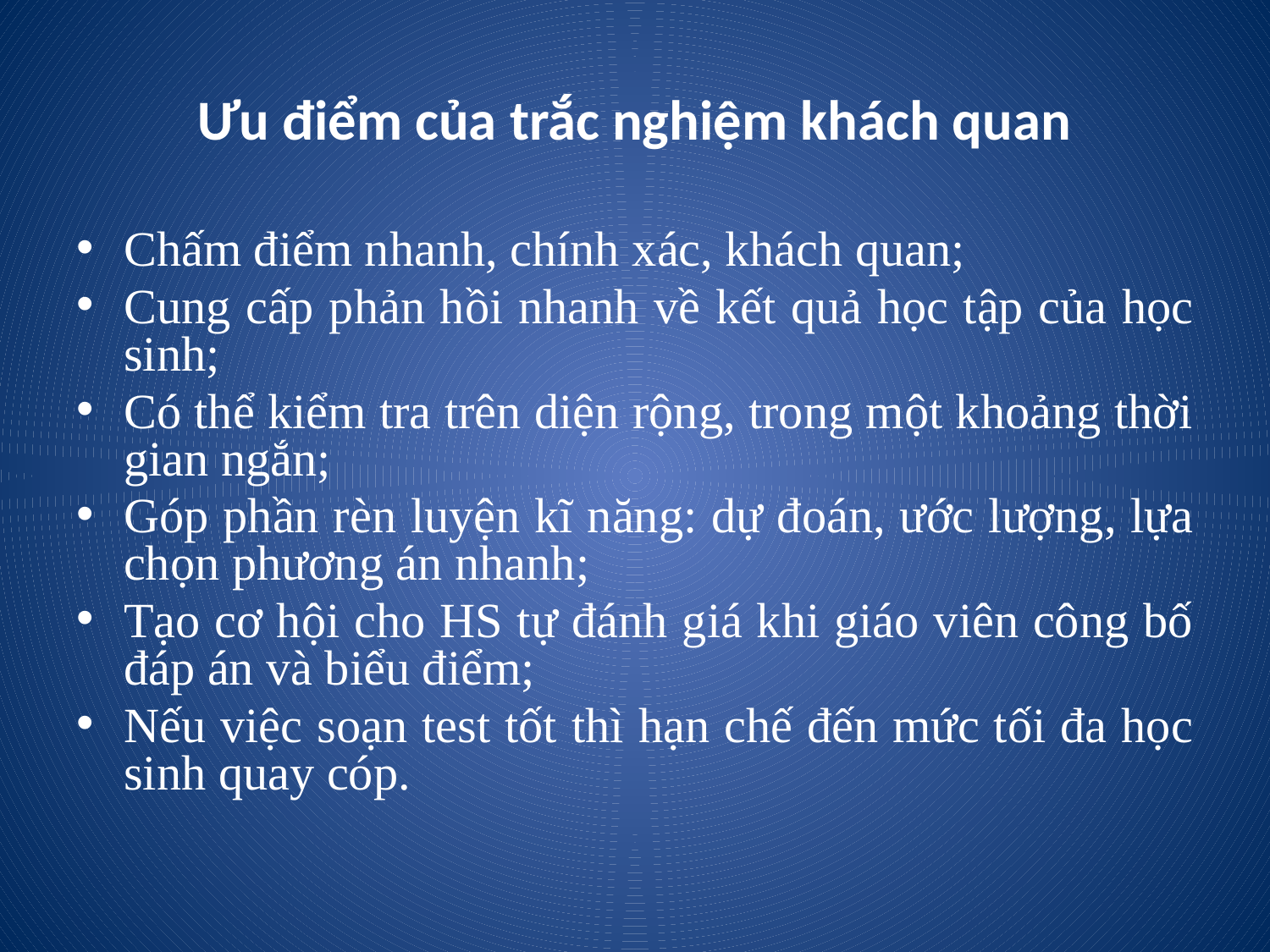

# Ưu điểm của trắc nghiệm khách quan
Chấm điểm nhanh, chính xác, khách quan;
Cung cấp phản hồi nhanh về kết quả học tập của học sinh;
Có thể kiểm tra trên diện rộng, trong một khoảng thời gian ngắn;
Góp phần rèn luyện kĩ năng: dự đoán, ước lượng, lựa chọn phương án nhanh;
Tạo cơ hội cho HS tự đánh giá khi giáo viên công bố đáp án và biểu điểm;
Nếu việc soạn test tốt thì hạn chế đến mức tối đa học sinh quay cóp.